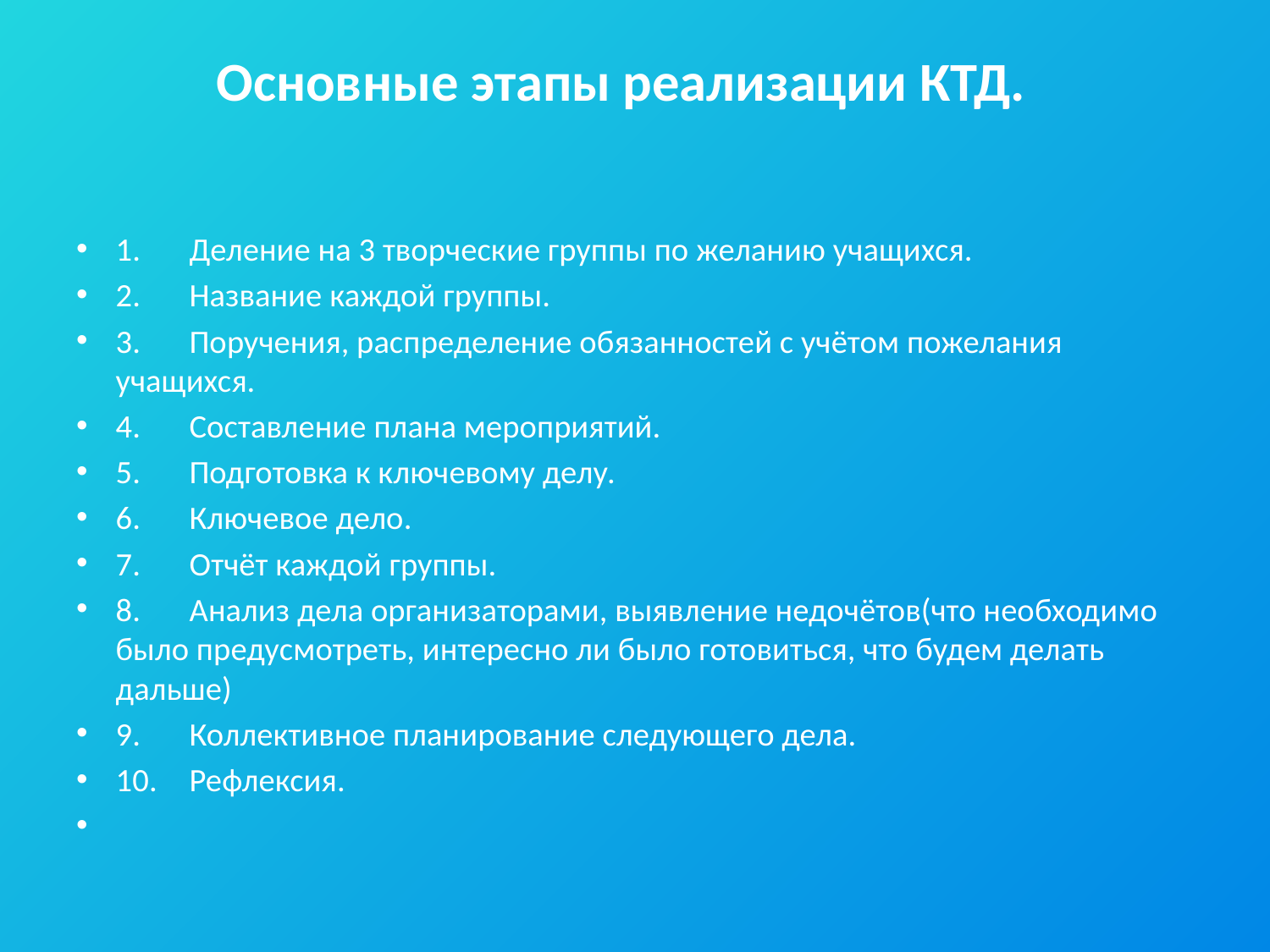

# Основные этапы реализации КТД.
1.	Деление на 3 творческие группы по желанию учащихся.
2.	Название каждой группы.
3.	Поручения, распределение обязанностей с учётом пожелания учащихся.
4.	Составление плана мероприятий.
5.	Подготовка к ключевому делу.
6.	Ключевое дело.
7.	Отчёт каждой группы.
8.	Анализ дела организаторами, выявление недочётов(что необходимо было предусмотреть, интересно ли было готовиться, что будем делать дальше)
9.	Коллективное планирование следующего дела.
10.	Рефлексия.